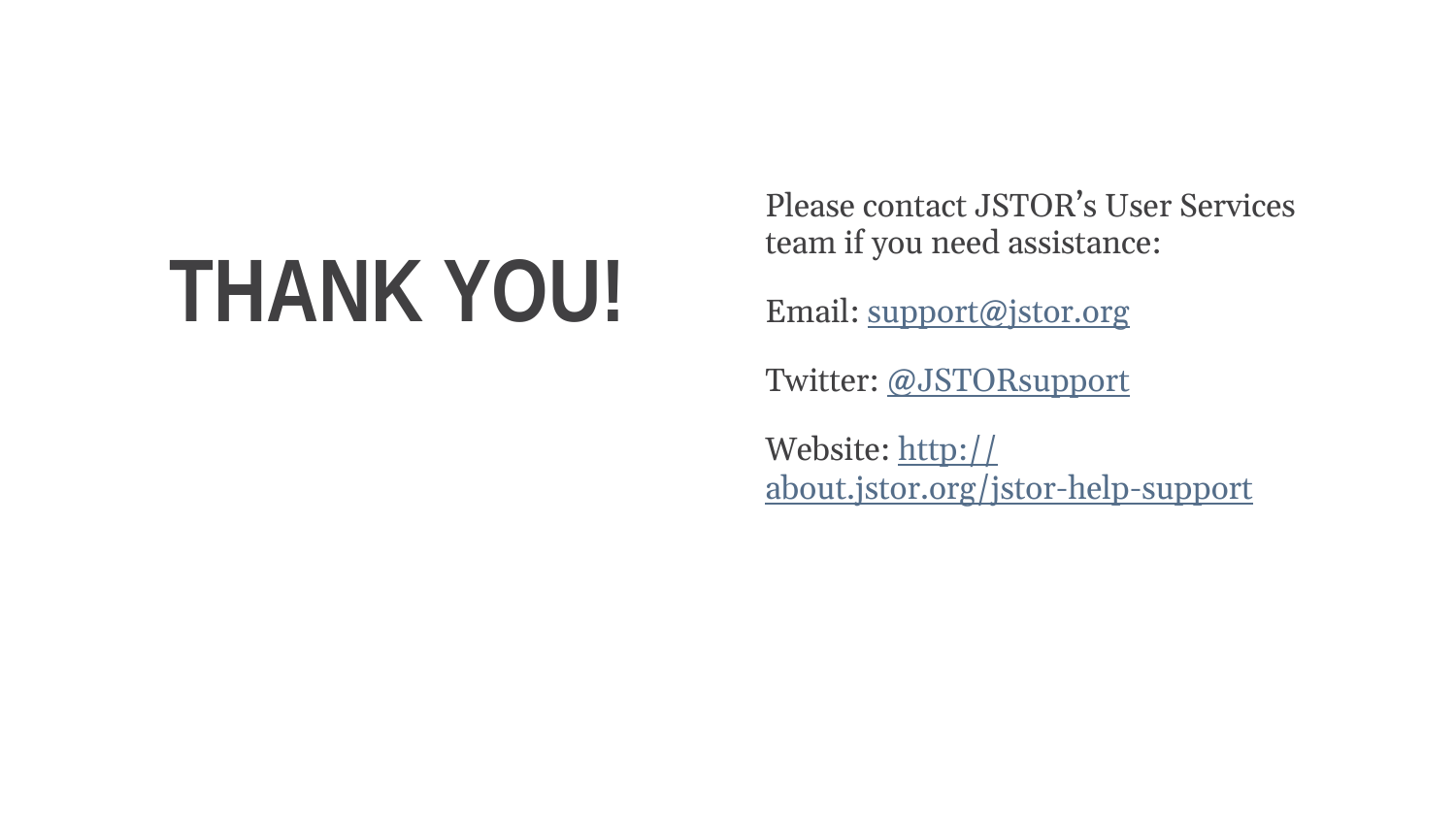

Please contact JSTOR’s User Services team if you need assistance:
Email: support@jstor.org
Twitter: @JSTORsupport
Website: http://about.jstor.org/jstor-help-support

Thank you!